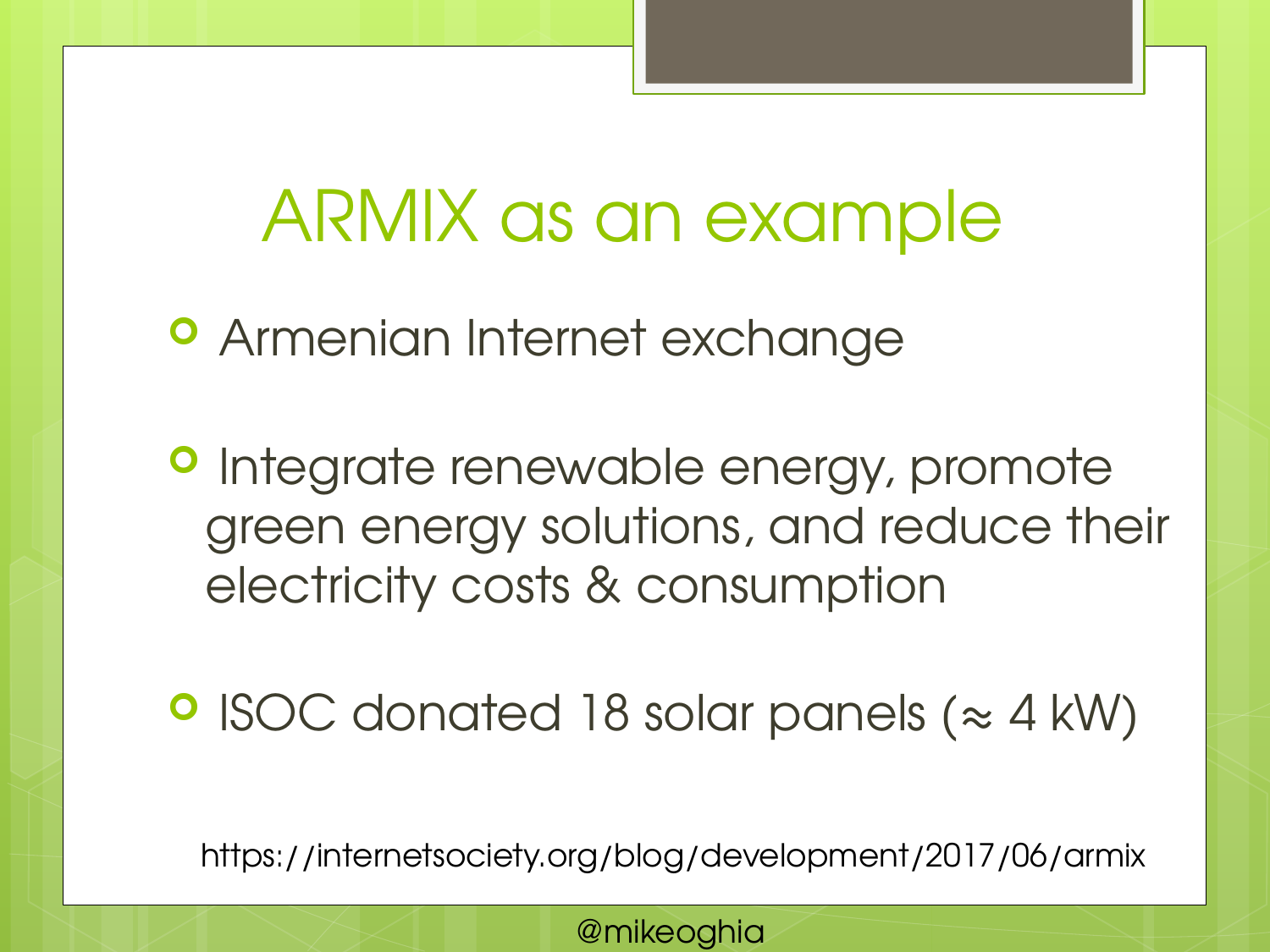

# ARMIX as an example
 Armenian Internet exchange

 Integrate renewable energy, promote green energy solutions, and reduce their electricity costs & consumption

 ISOC donated 18 solar panels (≈ 4 kW)
https://internetsociety.org/blog/development/2017/06/armix
@mikeoghia